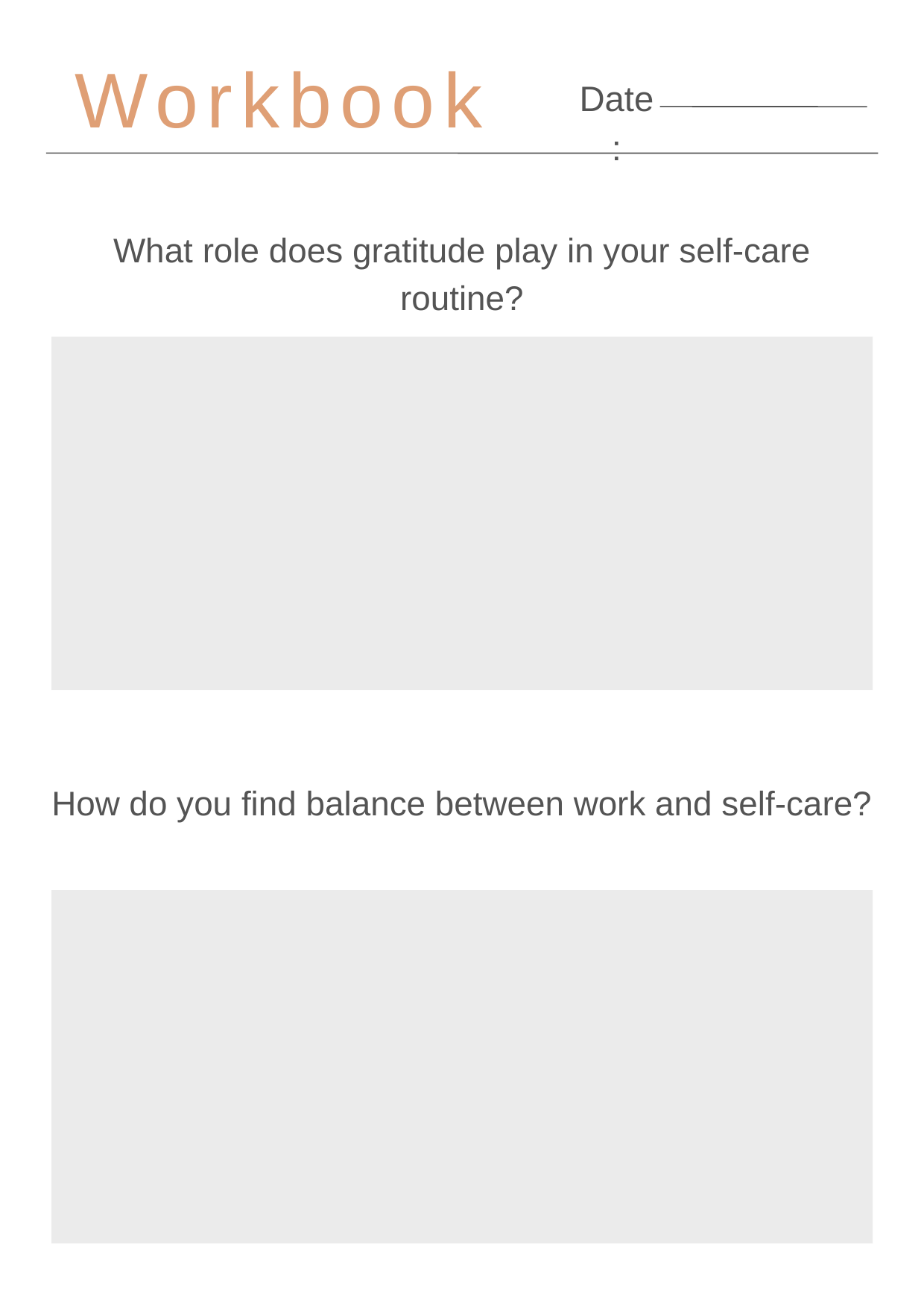

Workbook
Date:

What role does gratitude play in your self-care routine?

How do you find balance between work and self-care?